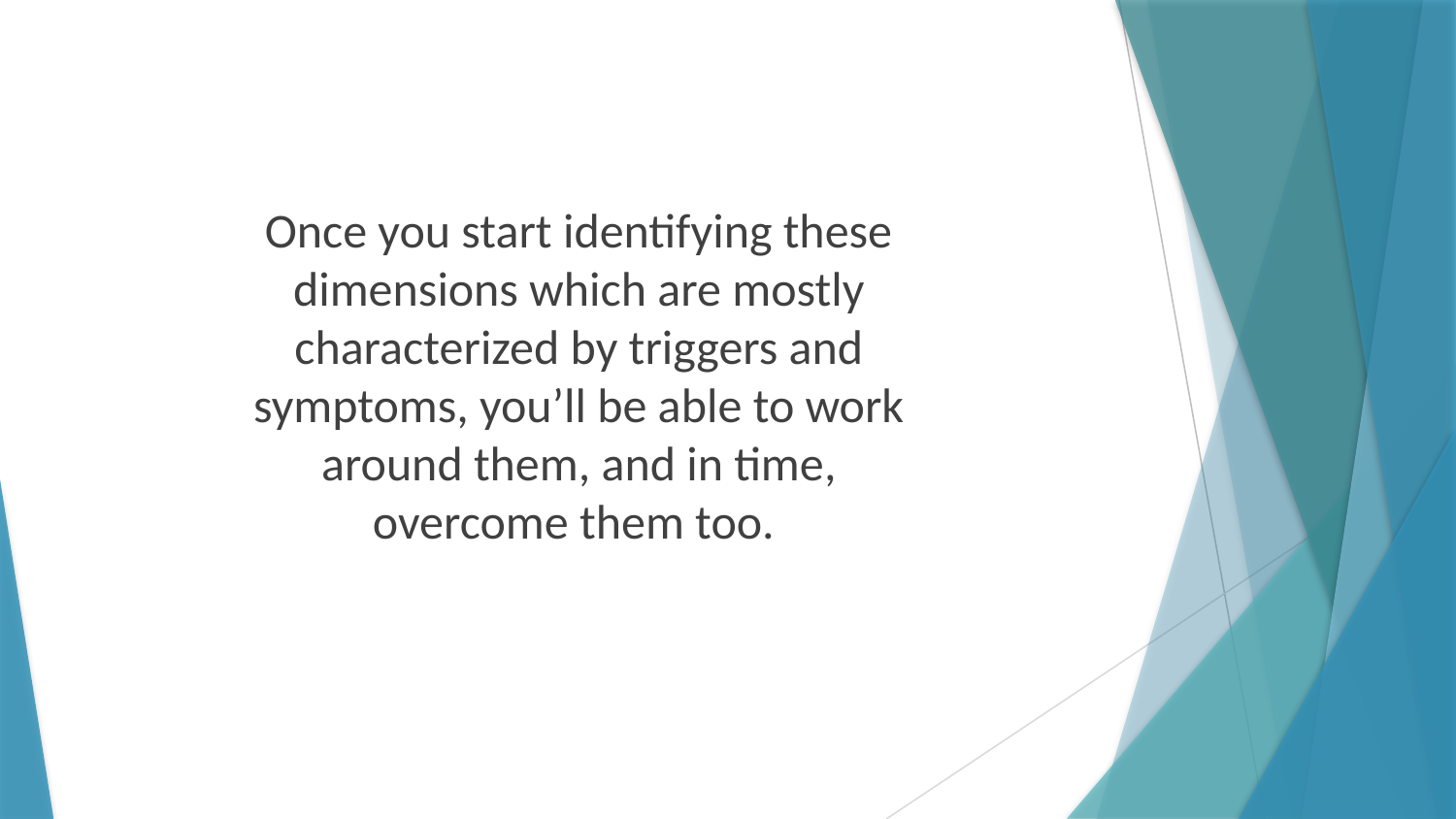

Once you start identifying these dimensions which are mostly characterized by triggers and symptoms, you’ll be able to work around them, and in time, overcome them too.